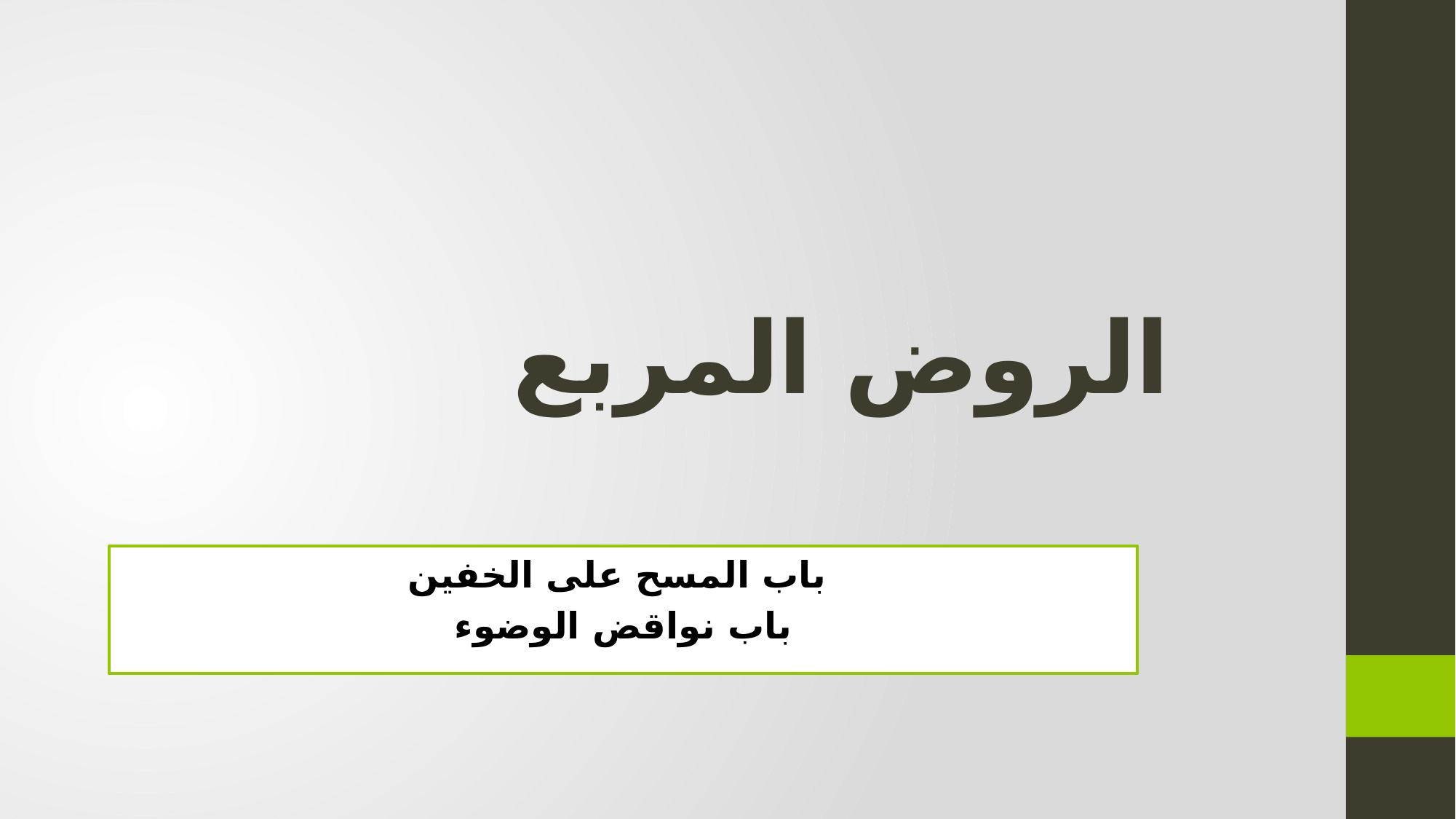

# الروض المربع
باب المسح على الخفين
باب نواقض الوضوء